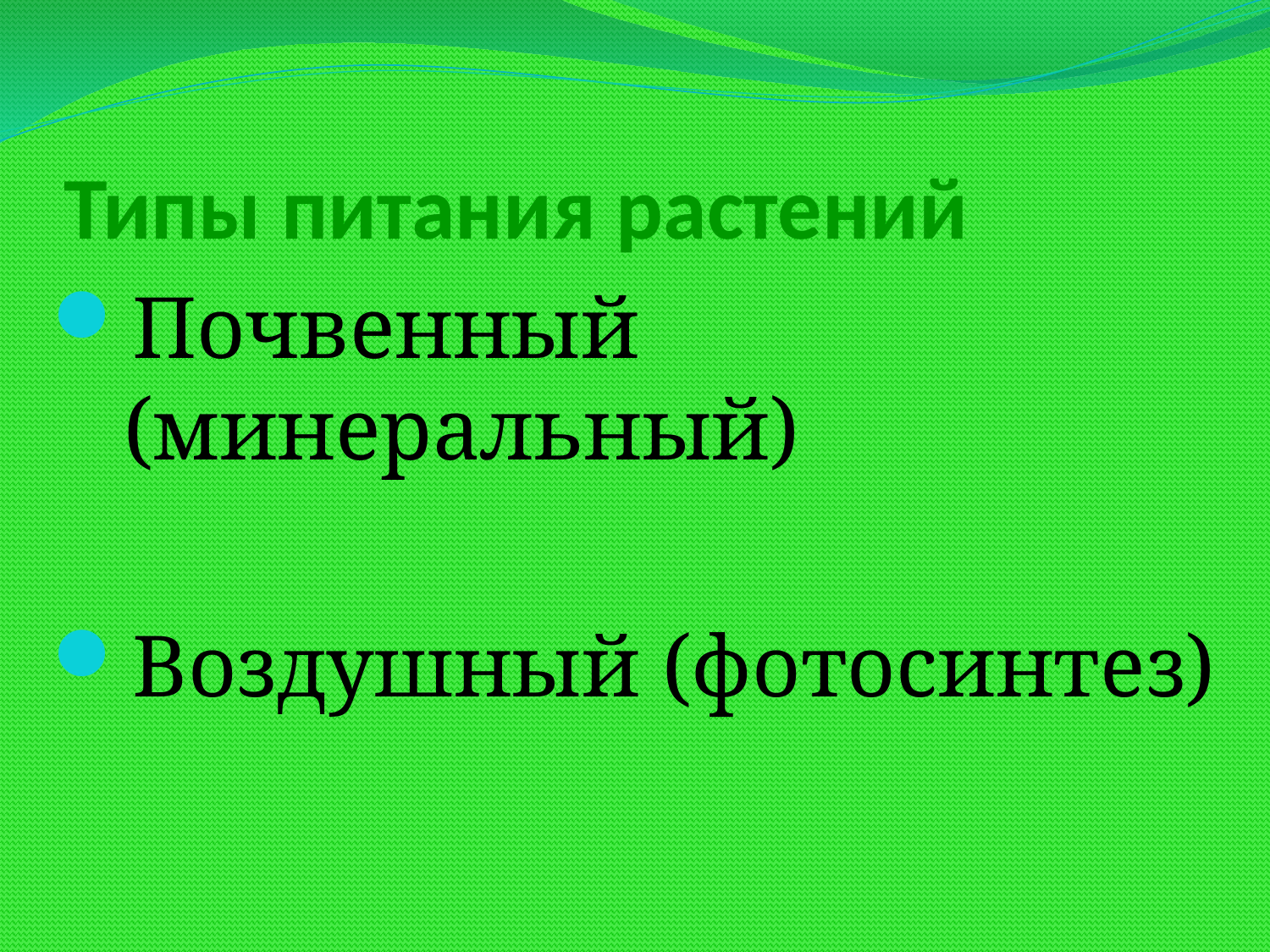

# Типы питания растений
Почвенный (минеральный)

Воздушный (фотосинтез)